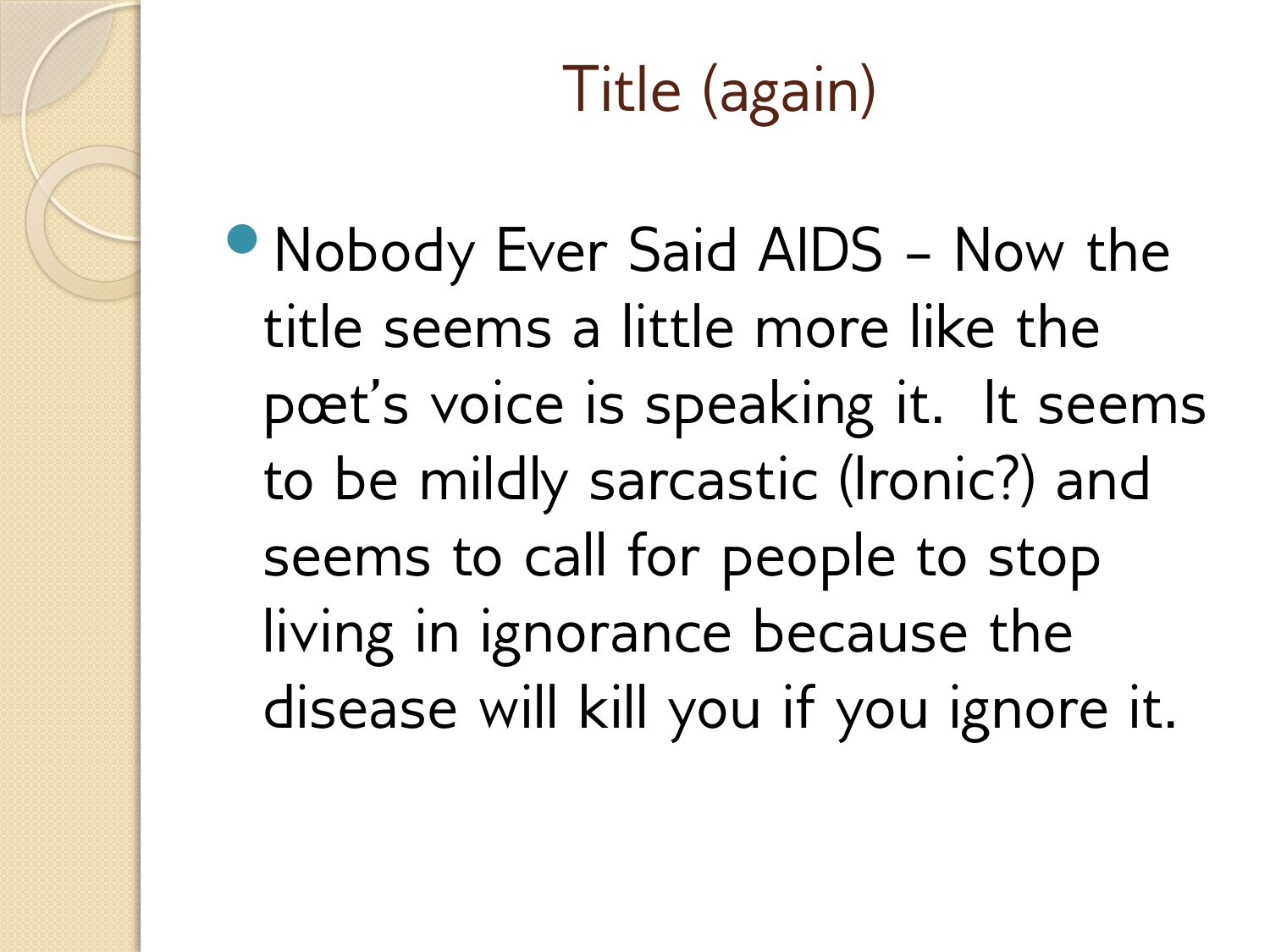

# Title (again)
Nobody Ever Said AIDS – Now the title seems a little more like the poet’s voice is speaking it.  It seems to be mildly sarcastic (Ironic?) and seems to call for people to stop living in ignorance because the disease will kill you if you ignore it.